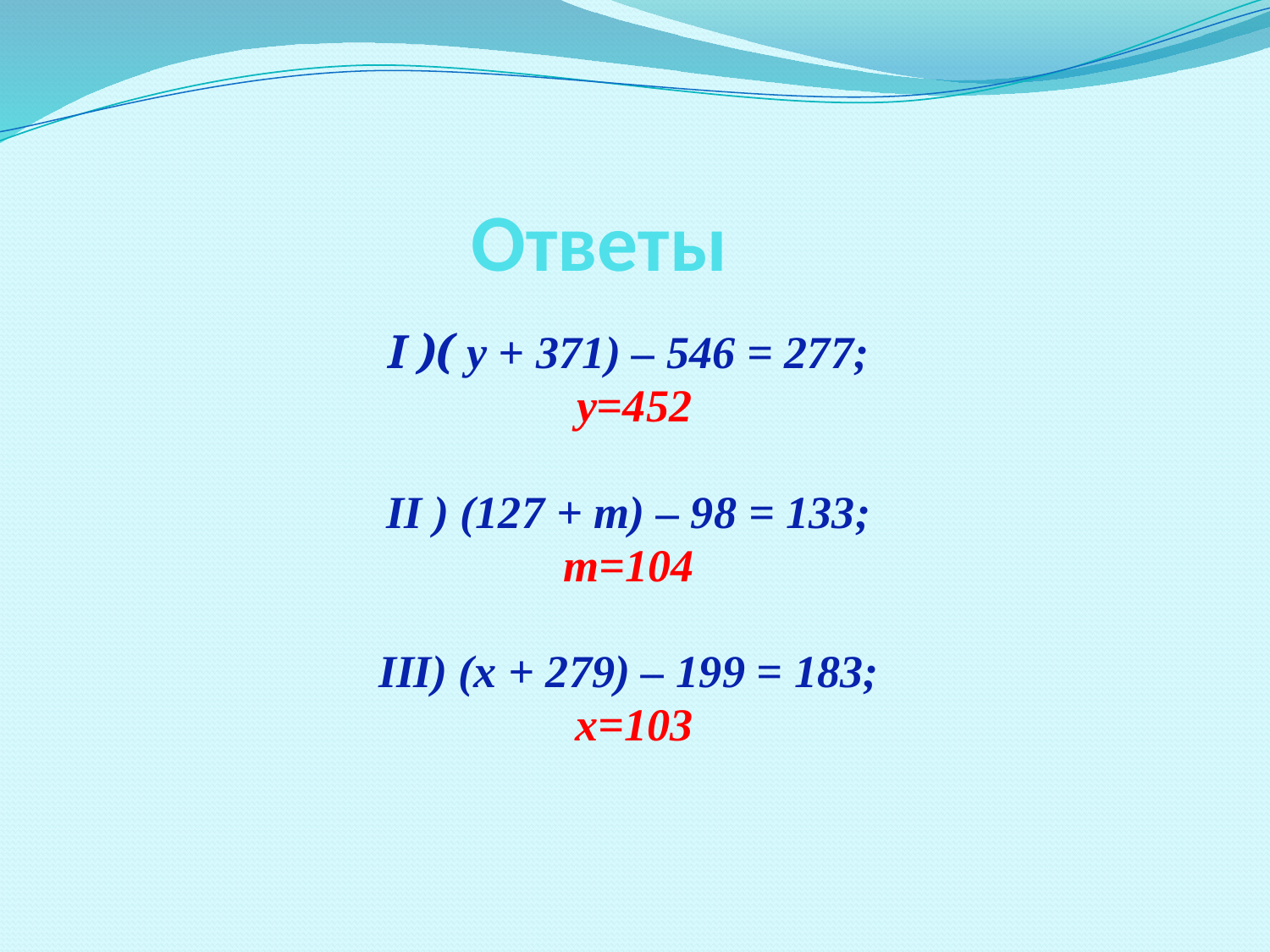

# Ответы
I )( у + 371) – 546 = 277;
 у=452

II ) (127 + m) – 98 = 133;
m=104

III) (x + 279) – 199 = 183;
 х=103